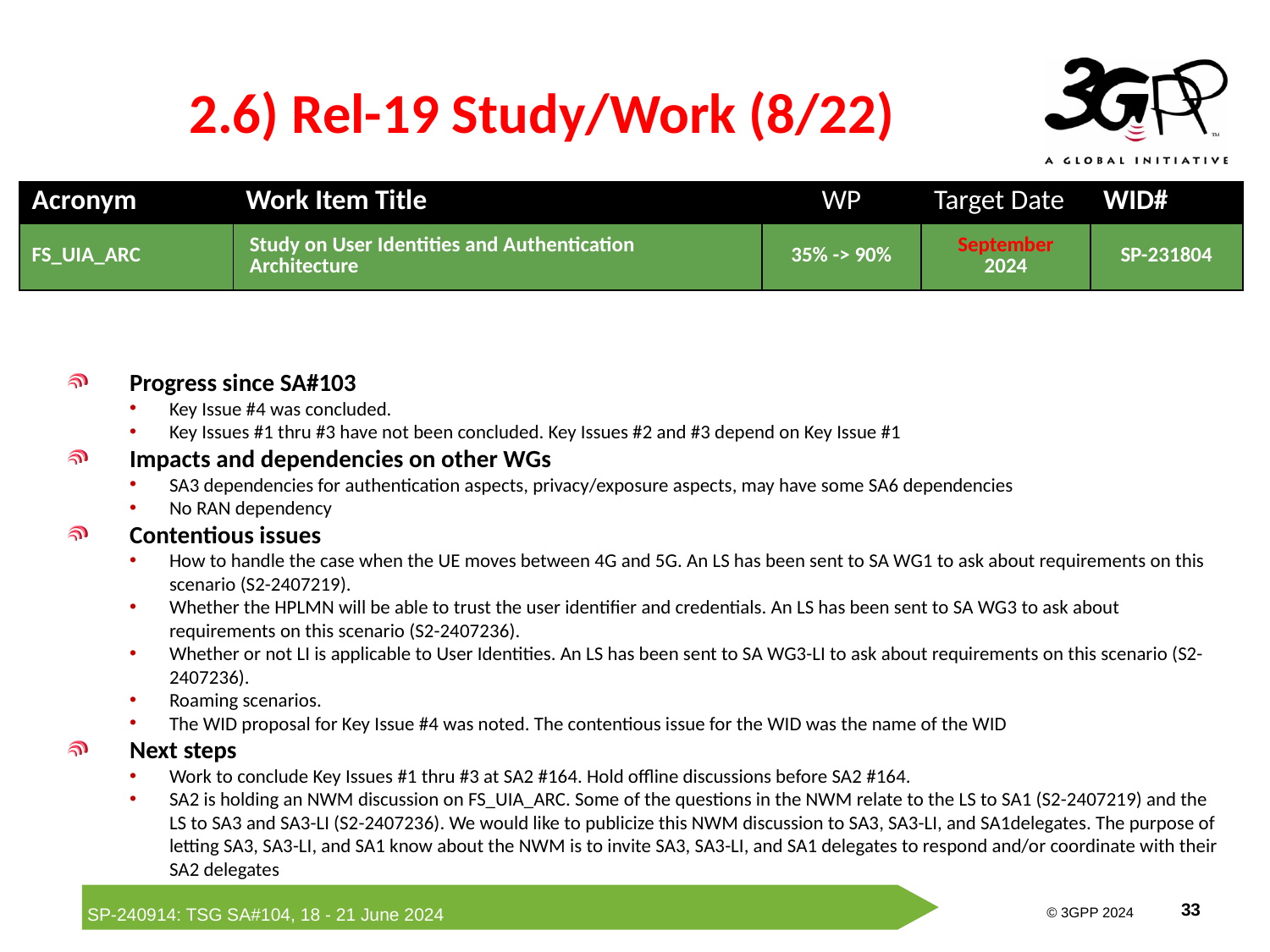

# 2.6) Rel-19 Study/Work (8/22)
| Acronym | Work Item Title | WP | Target Date | WID# |
| --- | --- | --- | --- | --- |
| FS\_UIA\_ARC | Study on User Identities and Authentication Architecture | 35% -> 90% | September 2024 | SP-231804 |
Progress since SA#103
Key Issue #4 was concluded.
Key Issues #1 thru #3 have not been concluded. Key Issues #2 and #3 depend on Key Issue #1
Impacts and dependencies on other WGs
SA3 dependencies for authentication aspects, privacy/exposure aspects, may have some SA6 dependencies
No RAN dependency
Contentious issues
How to handle the case when the UE moves between 4G and 5G. An LS has been sent to SA WG1 to ask about requirements on this scenario (S2-2407219).
Whether the HPLMN will be able to trust the user identifier and credentials. An LS has been sent to SA WG3 to ask about requirements on this scenario (S2-2407236).
Whether or not LI is applicable to User Identities. An LS has been sent to SA WG3-LI to ask about requirements on this scenario (S2-2407236).
Roaming scenarios.
The WID proposal for Key Issue #4 was noted. The contentious issue for the WID was the name of the WID
Next steps
Work to conclude Key Issues #1 thru #3 at SA2 #164. Hold offline discussions before SA2 #164.
SA2 is holding an NWM discussion on FS_UIA_ARC. Some of the questions in the NWM relate to the LS to SA1 (S2-2407219) and the LS to SA3 and SA3-LI (S2-2407236). We would like to publicize this NWM discussion to SA3, SA3-LI, and SA1delegates. The purpose of letting SA3, SA3-LI, and SA1 know about the NWM is to invite SA3, SA3-LI, and SA1 delegates to respond and/or coordinate with their SA2 delegates